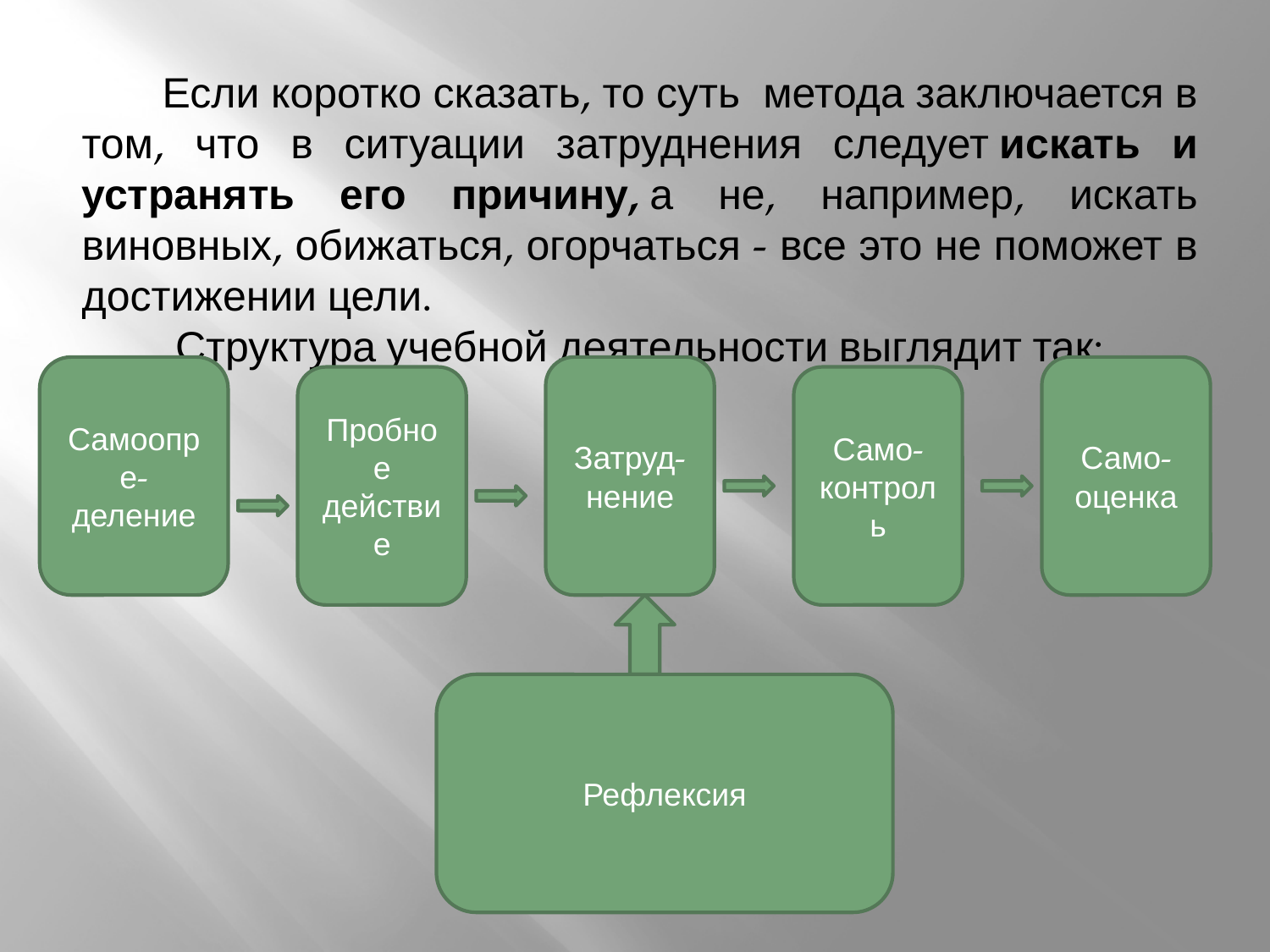

Если коротко сказать, то суть  метода заключается в том, что в ситуации затруднения следует искать и устранять его причину, а не, например, искать виновных, обижаться, огорчаться - все это не поможет в достижении цели.
Структура учебной деятельности выглядит так:
Самоопре-деление
Затруд-нение
Само-оценка
Пробное действие
Само-контроль

Рефлексия